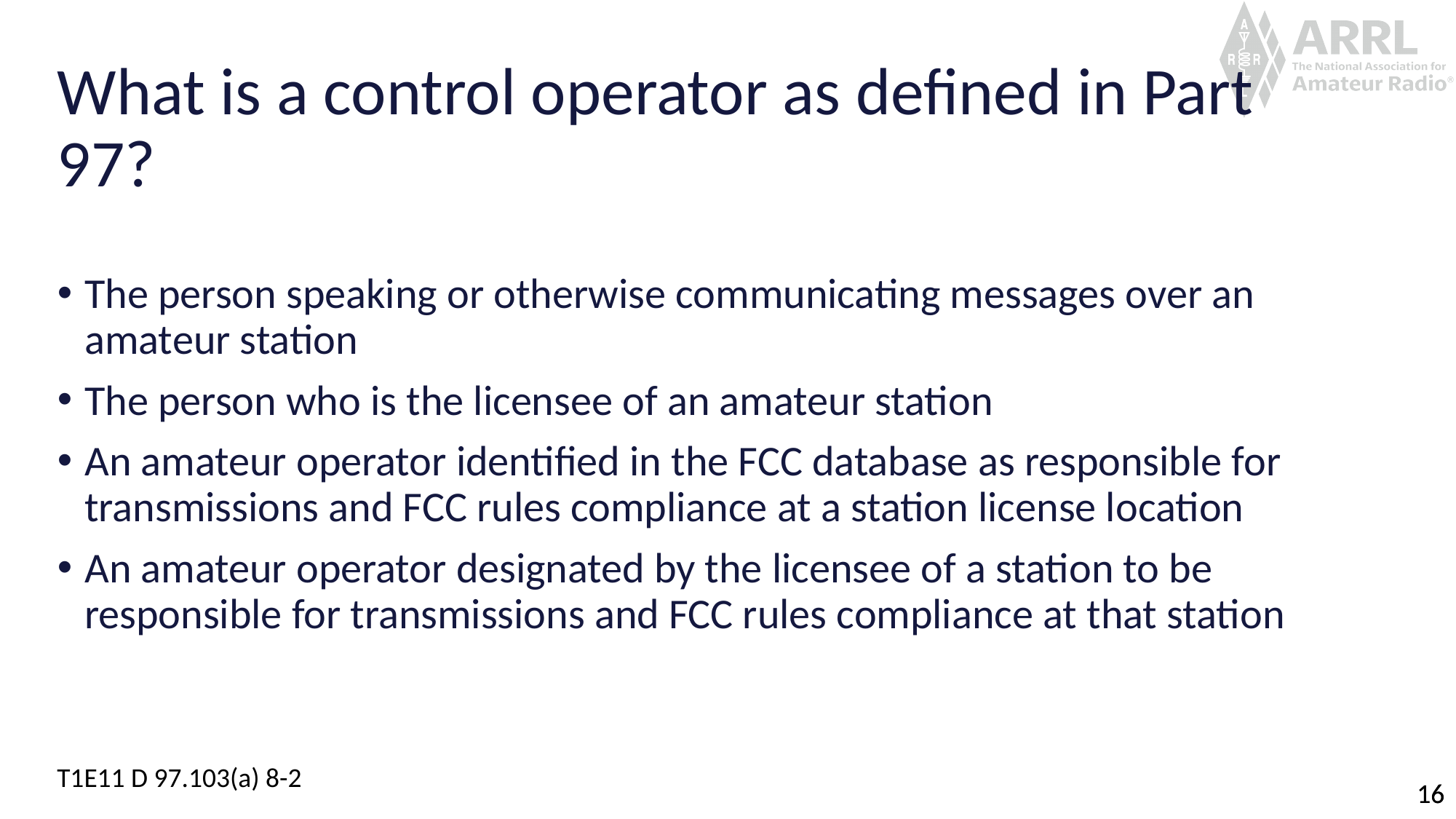

# What is a control operator as defined in Part 97?
The person speaking or otherwise communicating messages over an amateur station
The person who is the licensee of an amateur station
An amateur operator identified in the FCC database as responsible for transmissions and FCC rules compliance at a station license location
An amateur operator designated by the licensee of a station to be responsible for transmissions and FCC rules compliance at that station
T1E11 D 97.103(a) 8-2